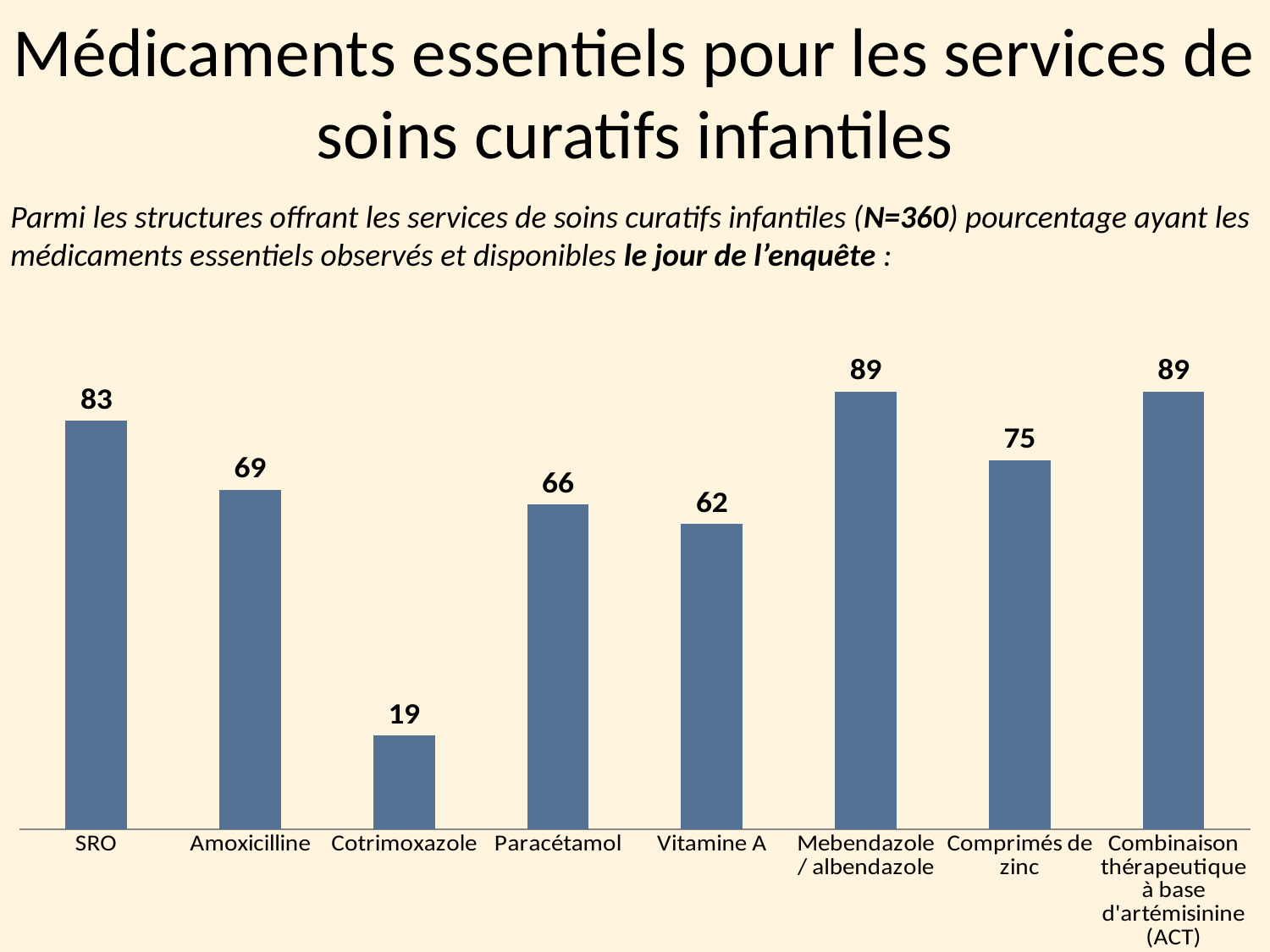

Médicaments essentiels pour les services de soins curatifs infantiles
Parmi les structures offrant les services de soins curatifs infantiles (N=360) pourcentage ayant les médicaments essentiels observés et disponibles le jour de l’enquête :

### Chart

| Category | Series 1 |
|---|---|
| SRO | 83.0 |
| Amoxicilline | 69.0 |
| Cotrimoxazole | 19.0 |
| Paracétamol | 66.0 |
| Vitamine A | 62.0 |
| Mebendazole/ albendazole | 89.0 |
| Comprimés de zinc | 75.0 |
| Combinaison thérapeutique à base d'artémisinine (ACT) | 89.0 |